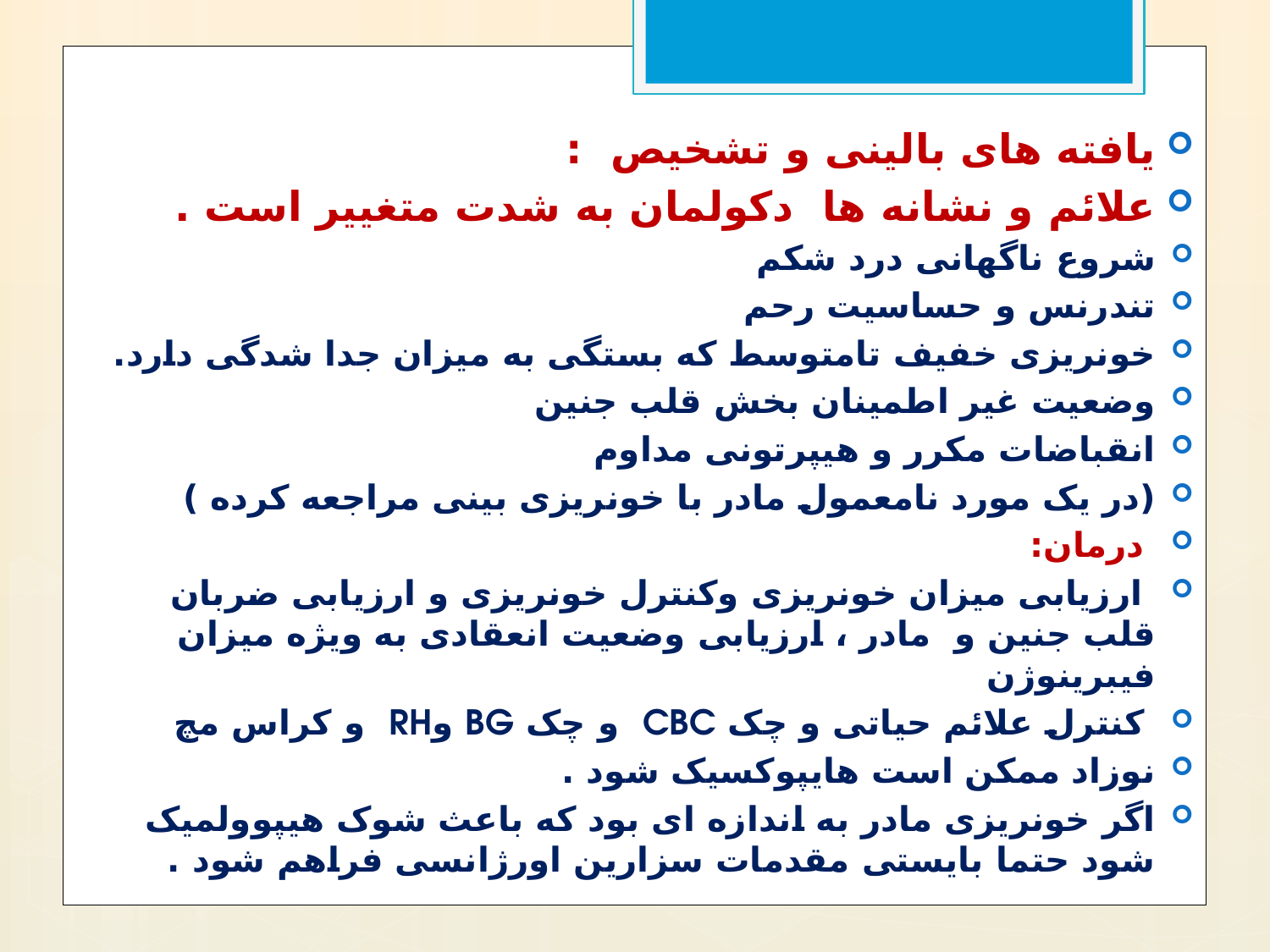

یافته های بالینی و تشخیص  :
علائم و نشانه ها  دکولمان به شدت متغییر است .
شروع ناگهانی درد شکم
تندرنس و حساسیت رحم
خونریزی خفیف تامتوسط که بستگی به میزان جدا شدگی دارد.
وضعیت غیر اطمینان بخش قلب جنین
انقباضات مکرر و هیپرتونی مداوم
(در یک مورد نامعمول مادر با خونریزی بینی مراجعه کرده )
 درمان:
 ارزیابی میزان خونریزی وکنترل خونریزی و ارزیابی ضربان قلب جنین و  مادر ، ارزیابی وضعیت انعقادی به ویژه میزان فیبرینوژن
 کنترل علائم حیاتی و چک CBC  و چک BG وRH  و کراس مچ
نوزاد ممکن است هایپوکسیک شود .
اگر خونریزی مادر به اندازه ای بود که باعث شوک هیپوولمیک شود حتما بایستی مقدمات سزارین اورژانسی فراهم شود .